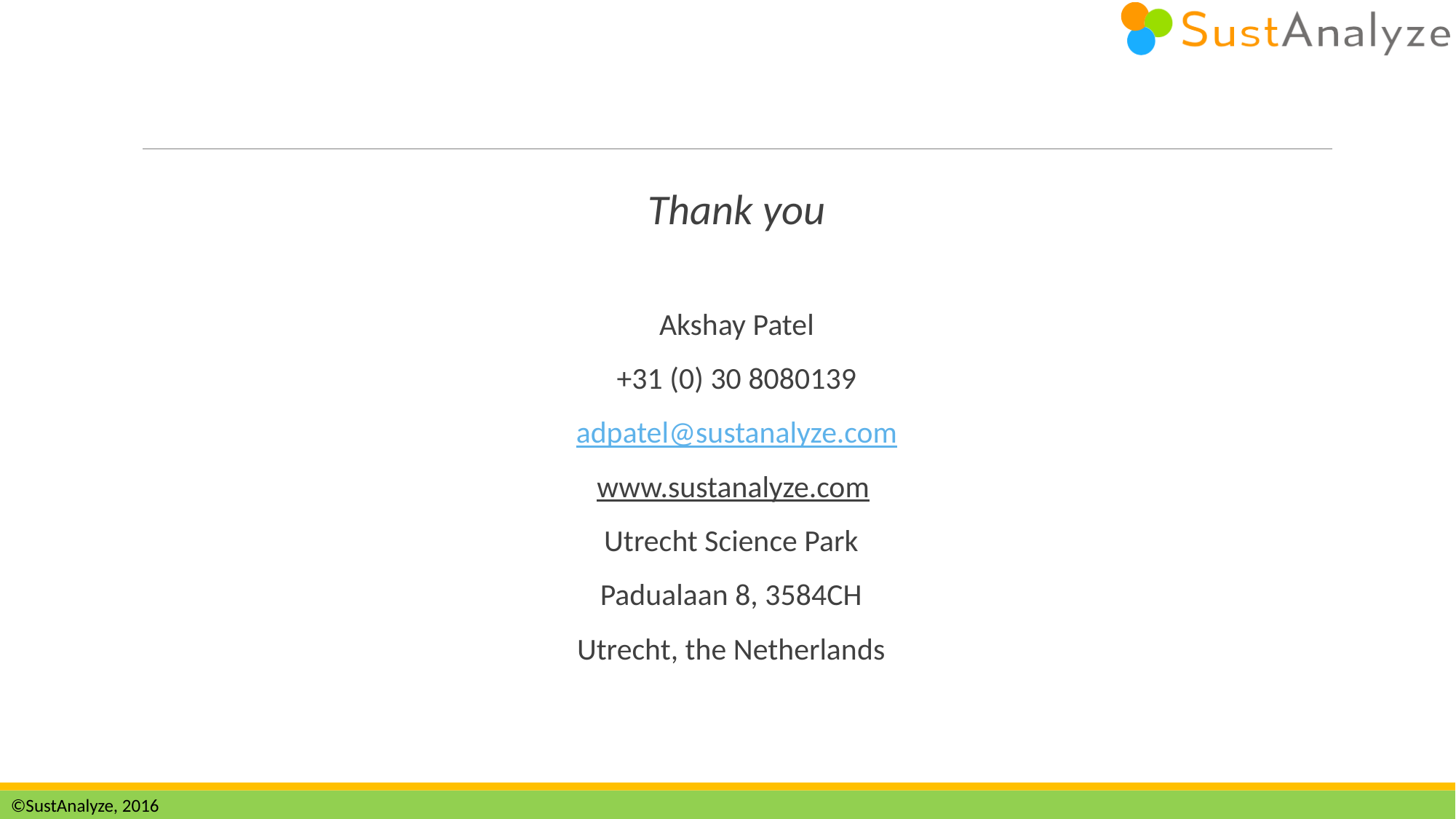

#
Thank you

Akshay Patel
+31 (0) 30 8080139
adpatel@sustanalyze.com
www.sustanalyze.com
Utrecht Science Park
Padualaan 8, 3584CH
Utrecht, the Netherlands